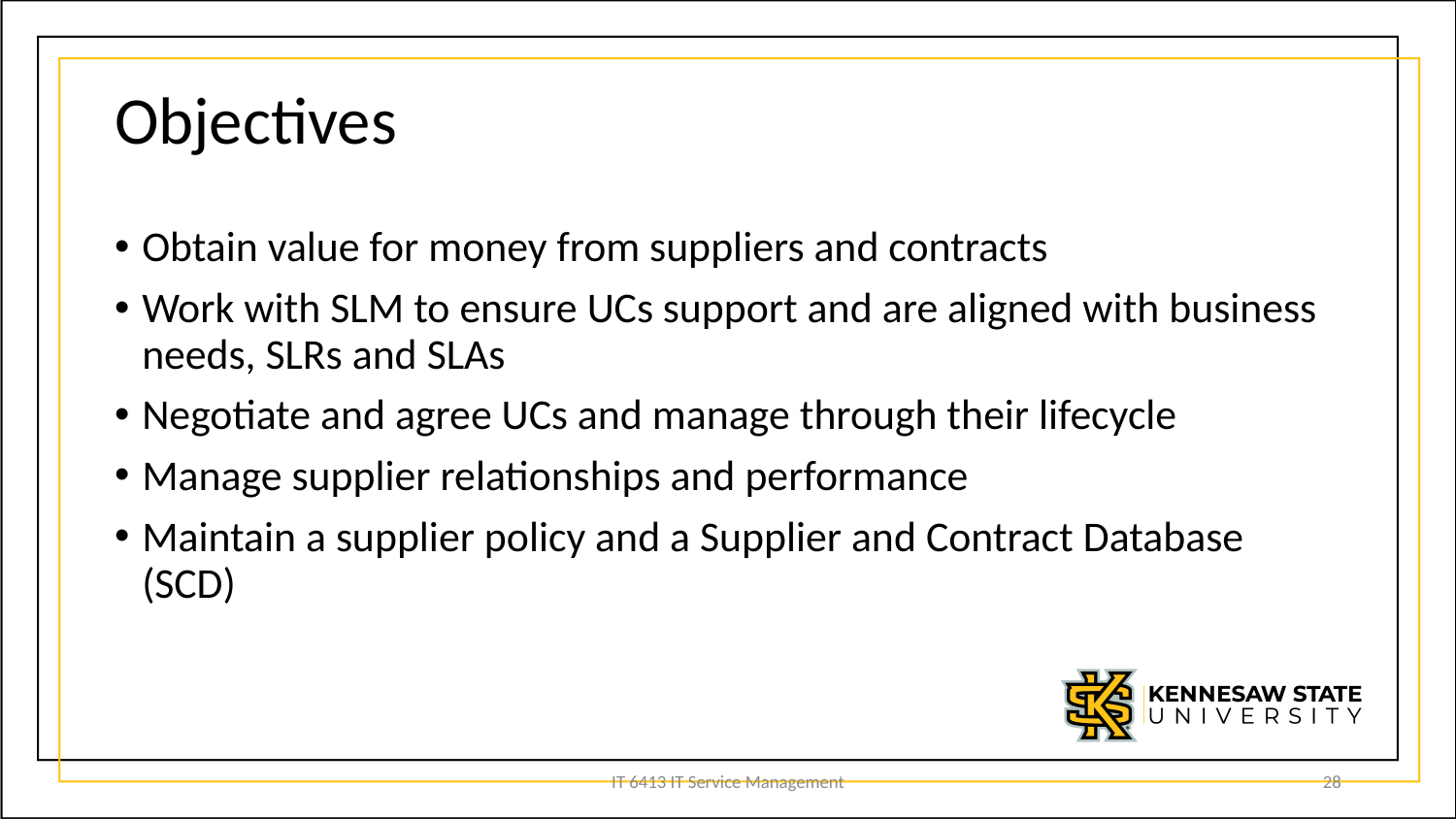

# Objectives
Obtain value for money from suppliers and contracts
Work with SLM to ensure UCs support and are aligned with business needs, SLRs and SLAs
Negotiate and agree UCs and manage through their lifecycle
Manage supplier relationships and performance
Maintain a supplier policy and a Supplier and Contract Database (SCD)

IT 6413 IT Service Management
28